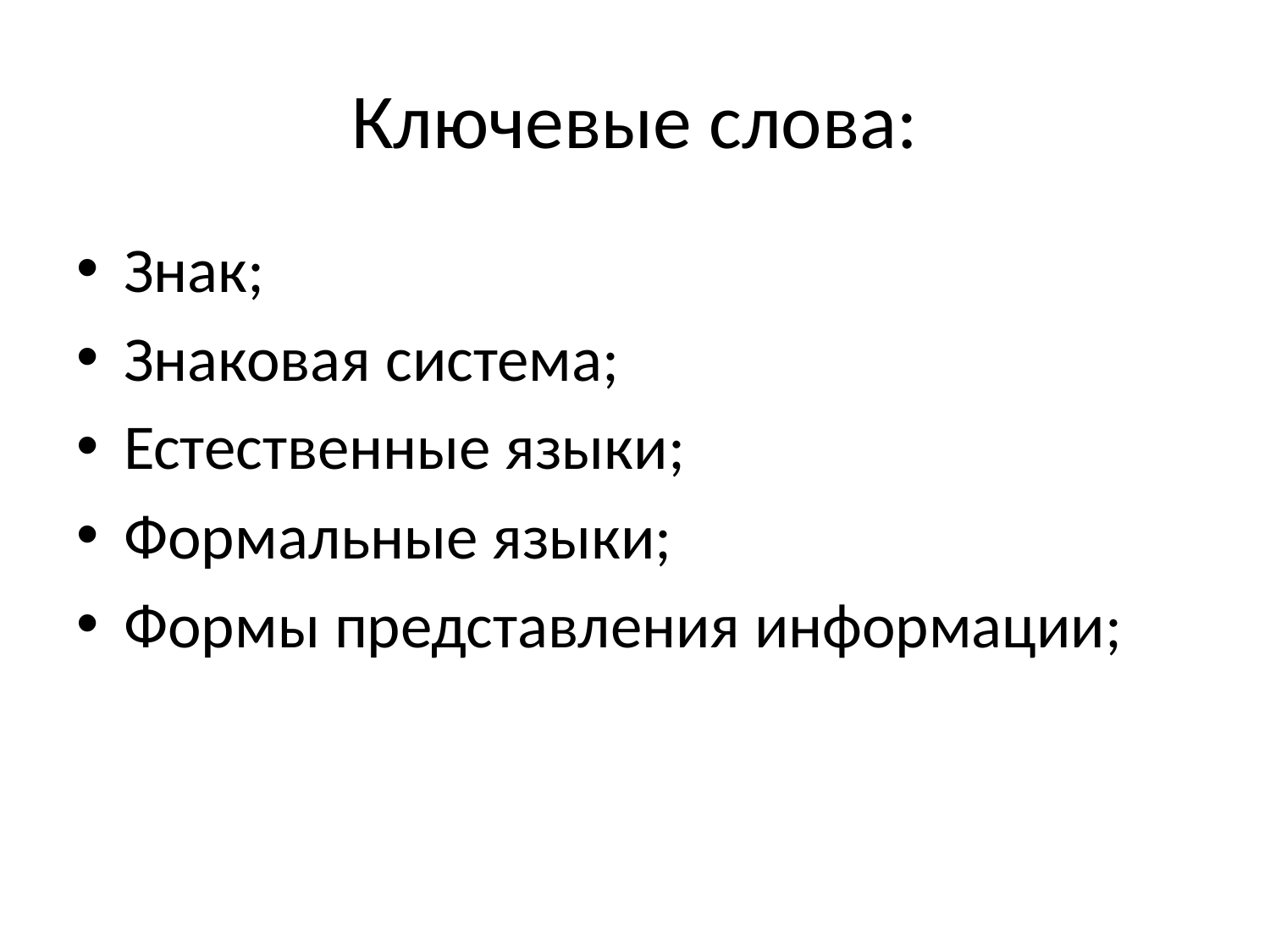

# Ключевые слова:
Знак;
Знаковая система;
Естественные языки;
Формальные языки;
Формы представления информации;